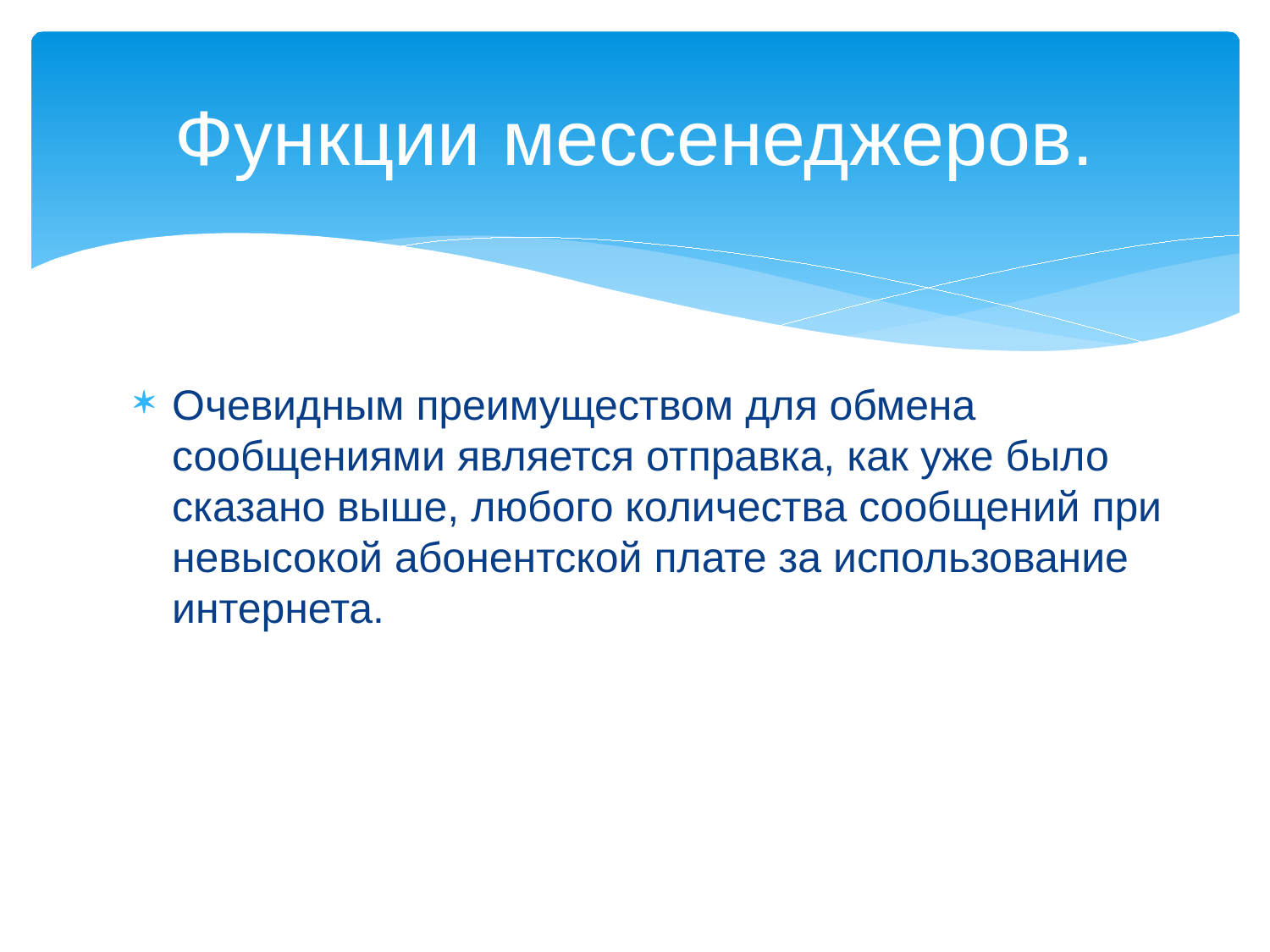

# Функции мессенеджеров.
Очевидным преимуществом для обмена сообщениями является отправка, как уже было сказано выше, любого количества сообщений при невысокой абонентской плате за использование интернета.